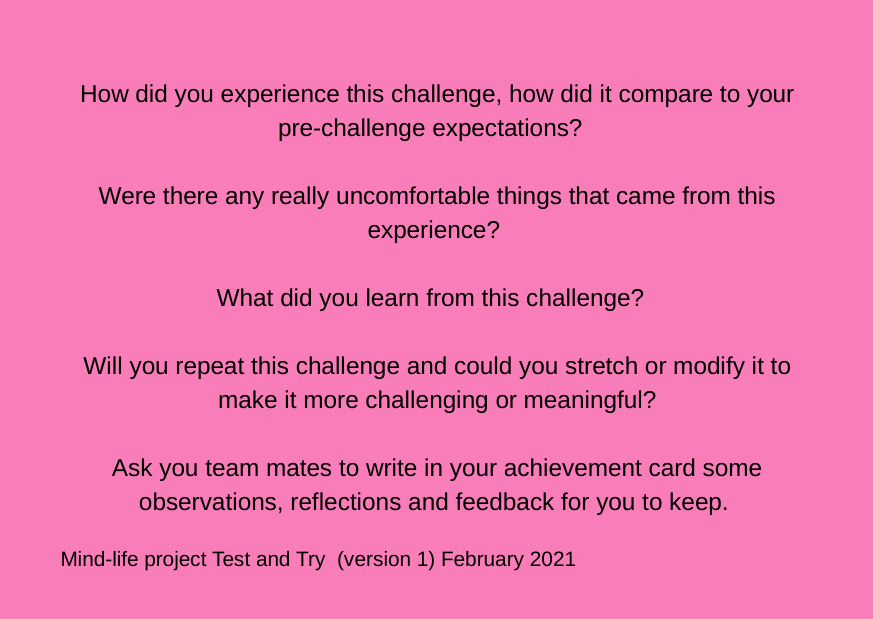

How did you experience this challenge, how did it compare to your pre-challenge expectations?

Were there any really uncomfortable things that came from this experience?

What did you learn from this challenge?

Will you repeat this challenge and could you stretch or modify it to make it more challenging or meaningful?

Ask you team mates to write in your achievement card some observations, reflections and feedback for you to keep.
Mind-life project Test and Try  (version 1) February 2021